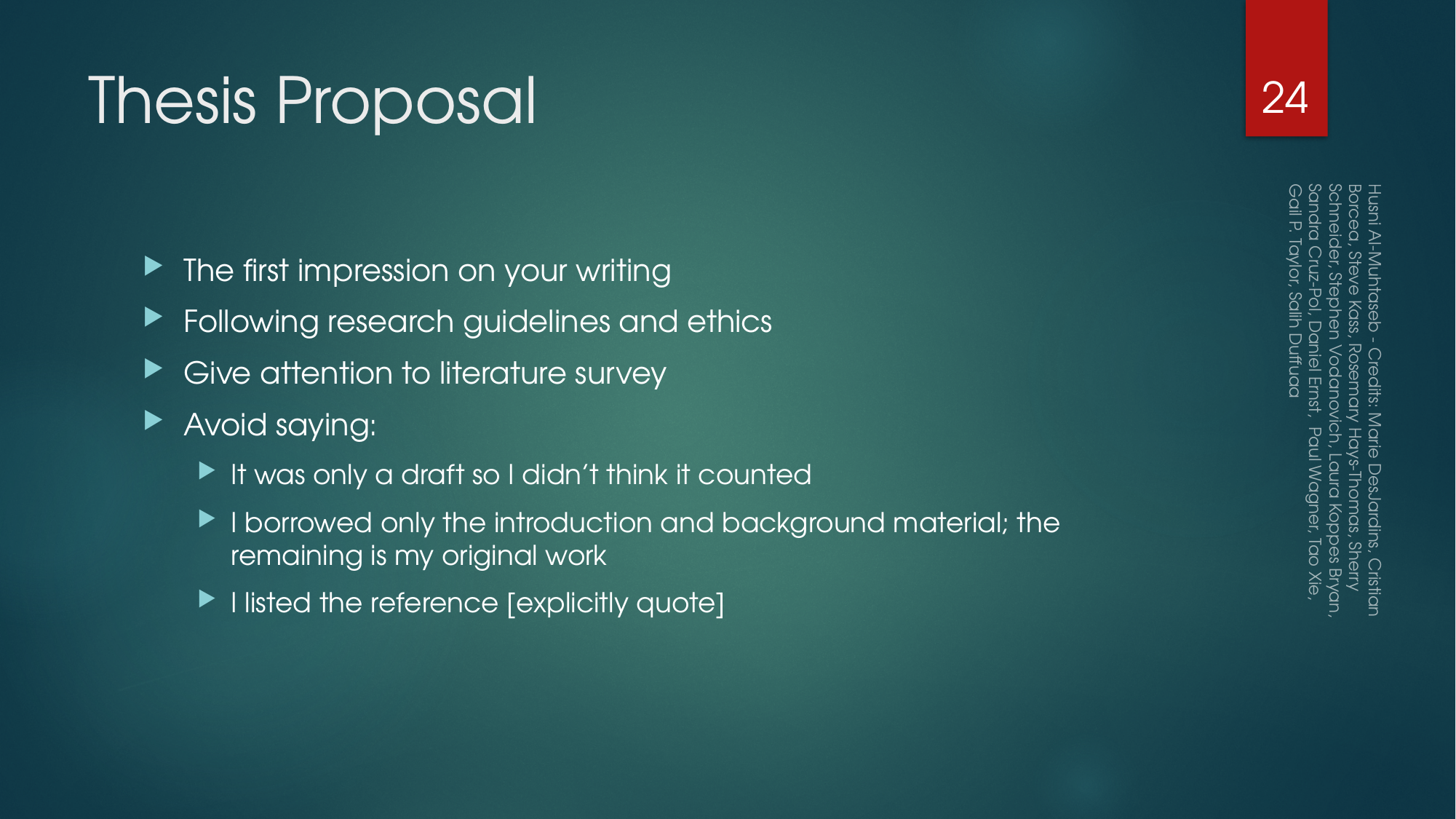

24
# Thesis Proposal
The first impression on your writing
Following research guidelines and ethics
Give attention to literature survey
Avoid saying:
It was only a draft so I didn’t think it counted
I borrowed only the introduction and background material; the remaining is my original work
I listed the reference [explicitly quote]
Husni Al-Muhtaseb - Credits: Marie DesJardins, Cristian Borcea, Steve Kass, Rosemary Hays-Thomas, Sherry Schneider, Stephen Vodanovich, Laura Koppes Bryan, Sandra Cruz-Pol, Daniel Ernst,  Paul Wagner, Tao Xie, Gail P. Taylor, Salih Duffuaa